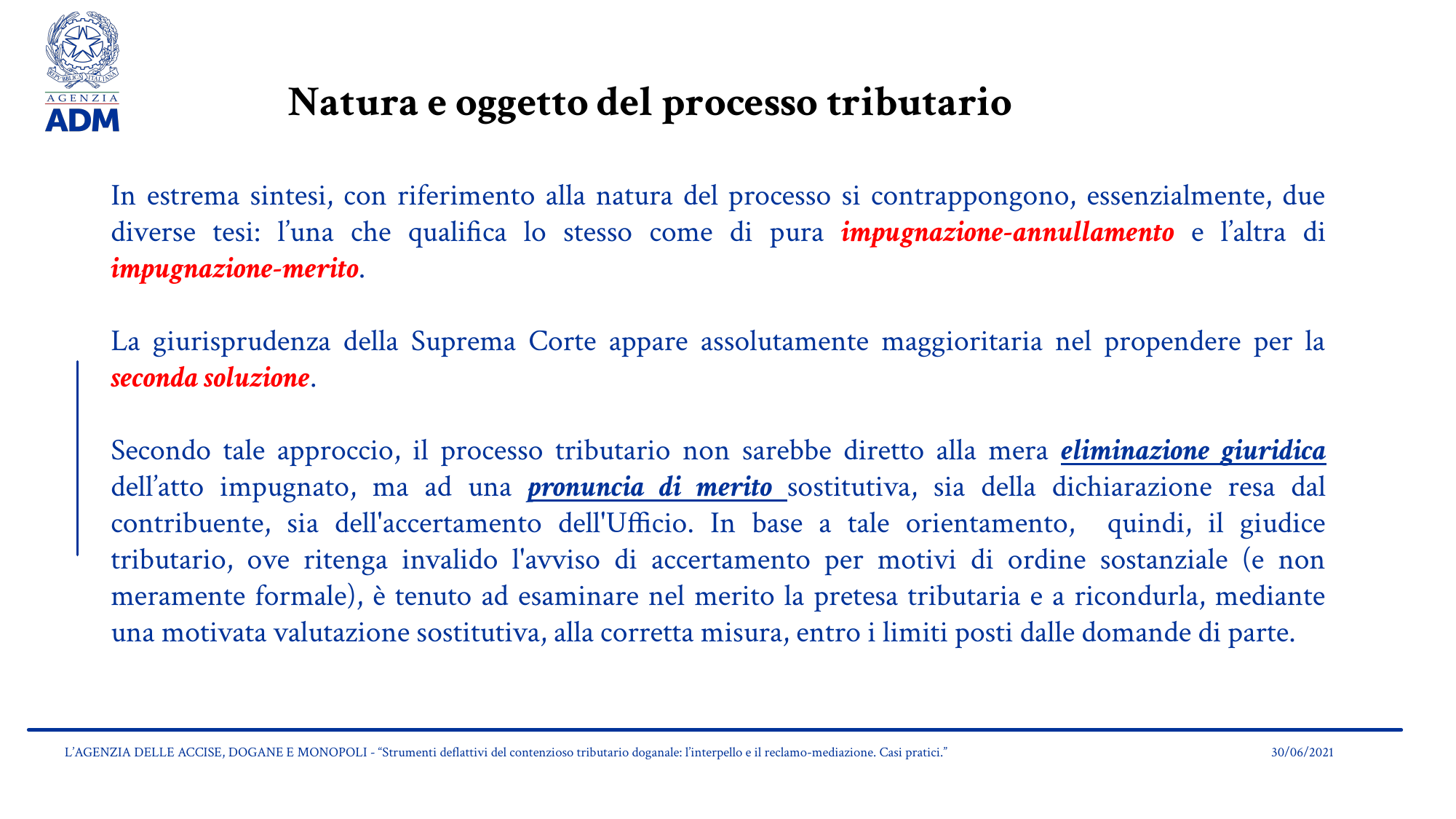

Natura e oggetto del processo tributario
In estrema sintesi, con riferimento alla natura del processo si contrappongono, essenzialmente, due diverse tesi: l’una che qualifica lo stesso come di pura impugnazione-annullamento e l’altra di impugnazione-merito.

La giurisprudenza della Suprema Corte appare assolutamente maggioritaria nel propendere per la seconda soluzione.

Secondo tale approccio, il processo tributario non sarebbe diretto alla mera eliminazione giuridica dell’atto impugnato, ma ad una pronuncia di merito sostitutiva, sia della dichiarazione resa dal contribuente, sia dell'accertamento dell'Ufficio. In base a tale orientamento,  quindi, il giudice tributario, ove ritenga invalido l'avviso di accertamento per motivi di ordine sostanziale (e non meramente formale), è tenuto ad esaminare nel merito la pretesa tributaria e a ricondurla, mediante una motivata valutazione sostitutiva, alla corretta misura, entro i limiti posti dalle domande di parte.
30/06/2021
L’AGENZIA DELLE ACCISE, DOGANE E MONOPOLI - “Strumenti deflattivi del contenzioso tributario doganale: l’interpello e il reclamo-mediazione. Casi pratici.”